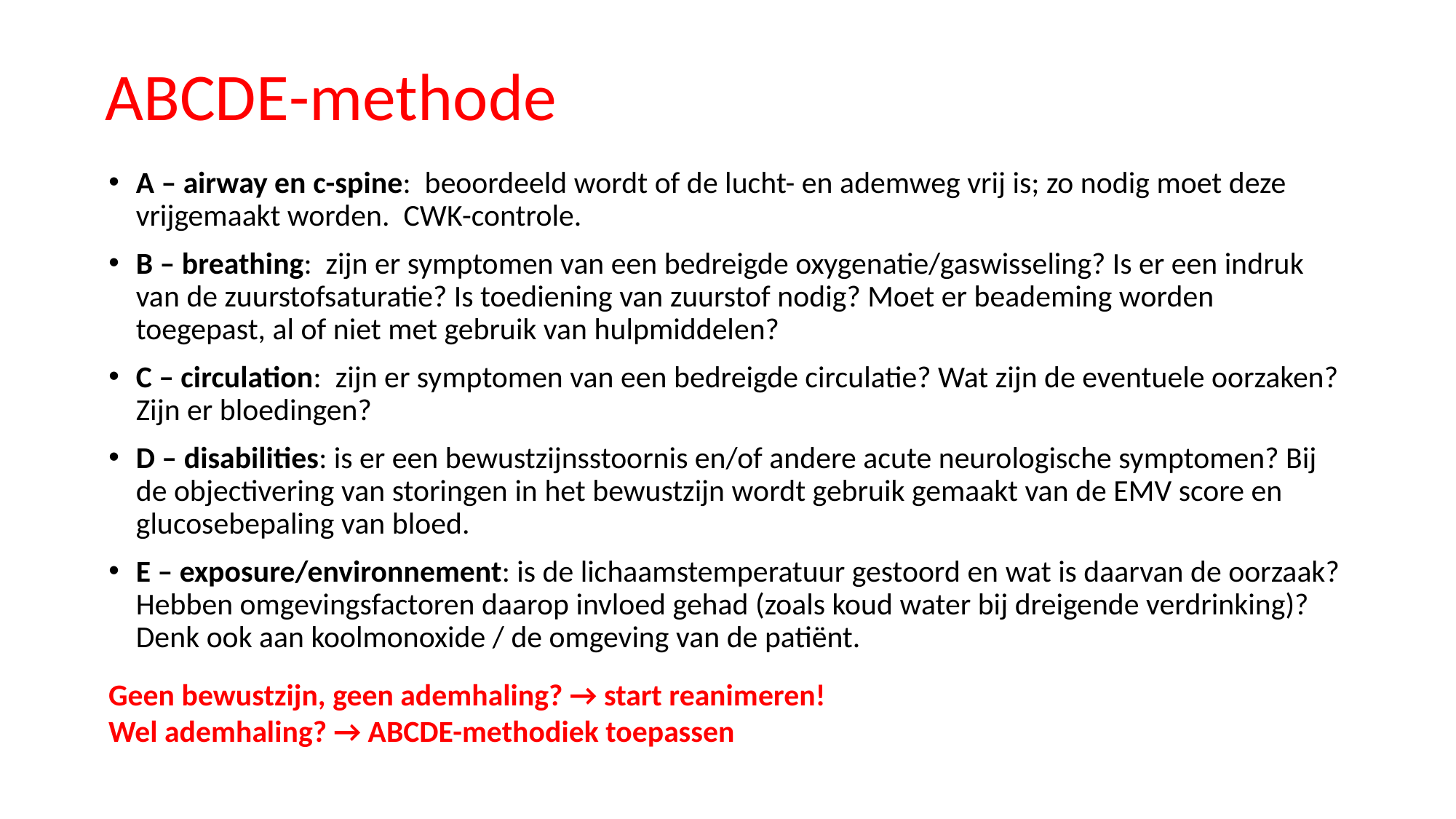

# ABCDE-methode
A – airway en c-spine:  beoordeeld wordt of de lucht- en ademweg vrij is; zo nodig moet deze vrijgemaakt worden.  CWK-controle.
B – breathing:  zijn er symptomen van een bedreigde oxygenatie/gaswisseling? Is er een indruk van de zuurstofsaturatie? Is toediening van zuurstof nodig? Moet er beademing worden toegepast, al of niet met gebruik van hulpmiddelen?
C – circulation:  zijn er symptomen van een bedreigde circulatie? Wat zijn de eventuele oorzaken? Zijn er bloedingen?
D – disabilities: is er een bewustzijnsstoornis en/of andere acute neurologische symptomen? Bij de objectivering van storingen in het bewustzijn wordt gebruik gemaakt van de EMV score en glucosebepaling van bloed.
E – exposure/environnement: is de lichaamstemperatuur gestoord en wat is daarvan de oorzaak? Hebben omgevingsfactoren daarop invloed gehad (zoals koud water bij dreigende verdrinking)?  Denk ook aan koolmonoxide / de omgeving van de patiënt.
Geen bewustzijn, geen ademhaling? → start reanimeren!
Wel ademhaling? → ABCDE-methodiek toepassen